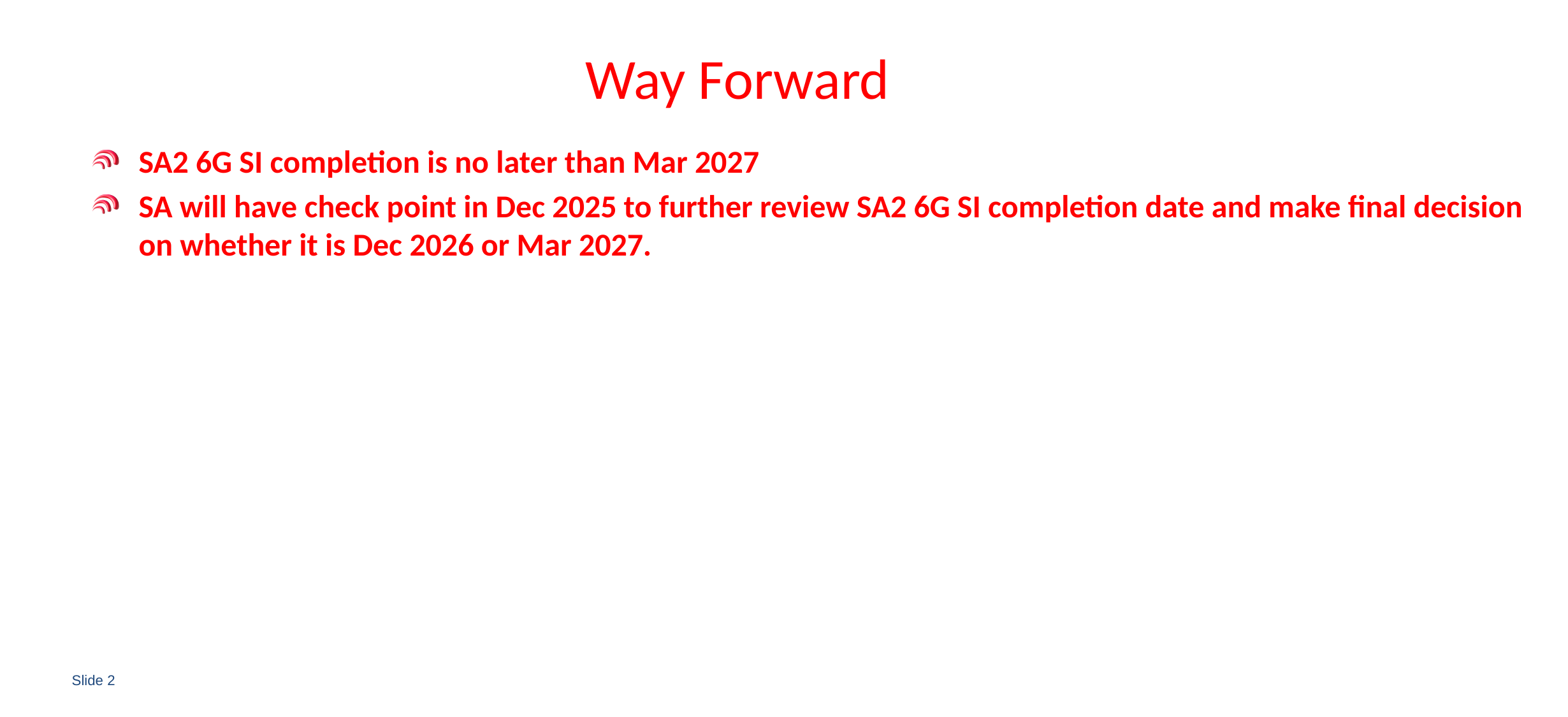

# Way Forward
SA2 6G SI completion is no later than Mar 2027
SA will have check point in Dec 2025 to further review SA2 6G SI completion date and make final decision on whether it is Dec 2026 or Mar 2027.